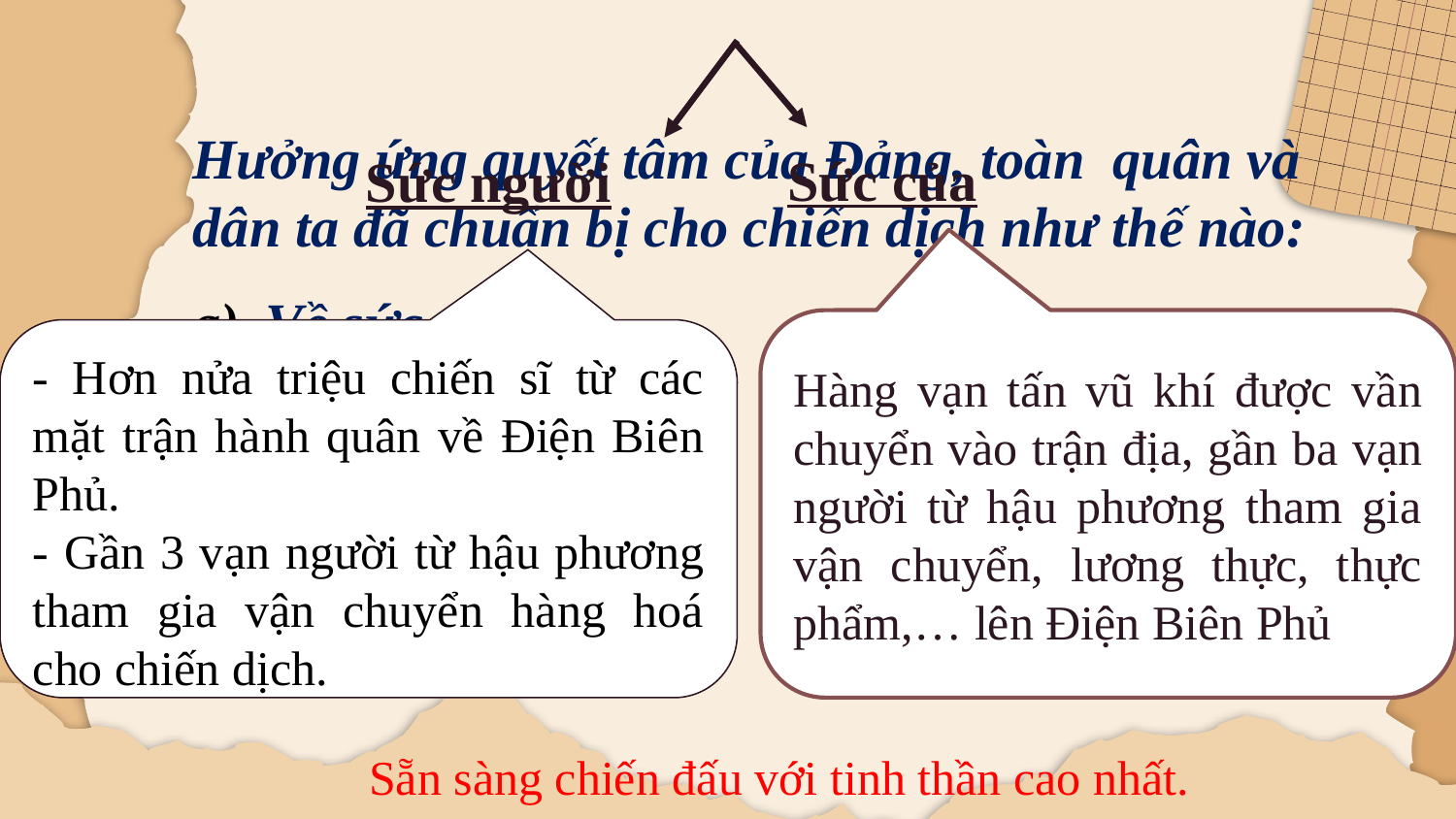

Hưởng ứng quyết tâm của Đảng, toàn  quân và dân ta đã chuẩn bị cho chiến dịch như thế nào:
Về sức người?
Về sức của ?
Sức của
Sức người
Hàng vạn tấn vũ khí được vần chuyển vào trận địa, gần ba vạn người từ hậu phương tham gia vận chuyển, lương thực, thực phẩm,… lên Điện Biên Phủ
- Hơn nửa triệu chiến sĩ từ các mặt trận hành quân về Điện Biên Phủ.
- Gần 3 vạn người từ hậu phương tham gia vận chuyển hàng hoá cho chiến dịch.
 Sẵn sàng chiến đấu với tinh thần cao nhất.